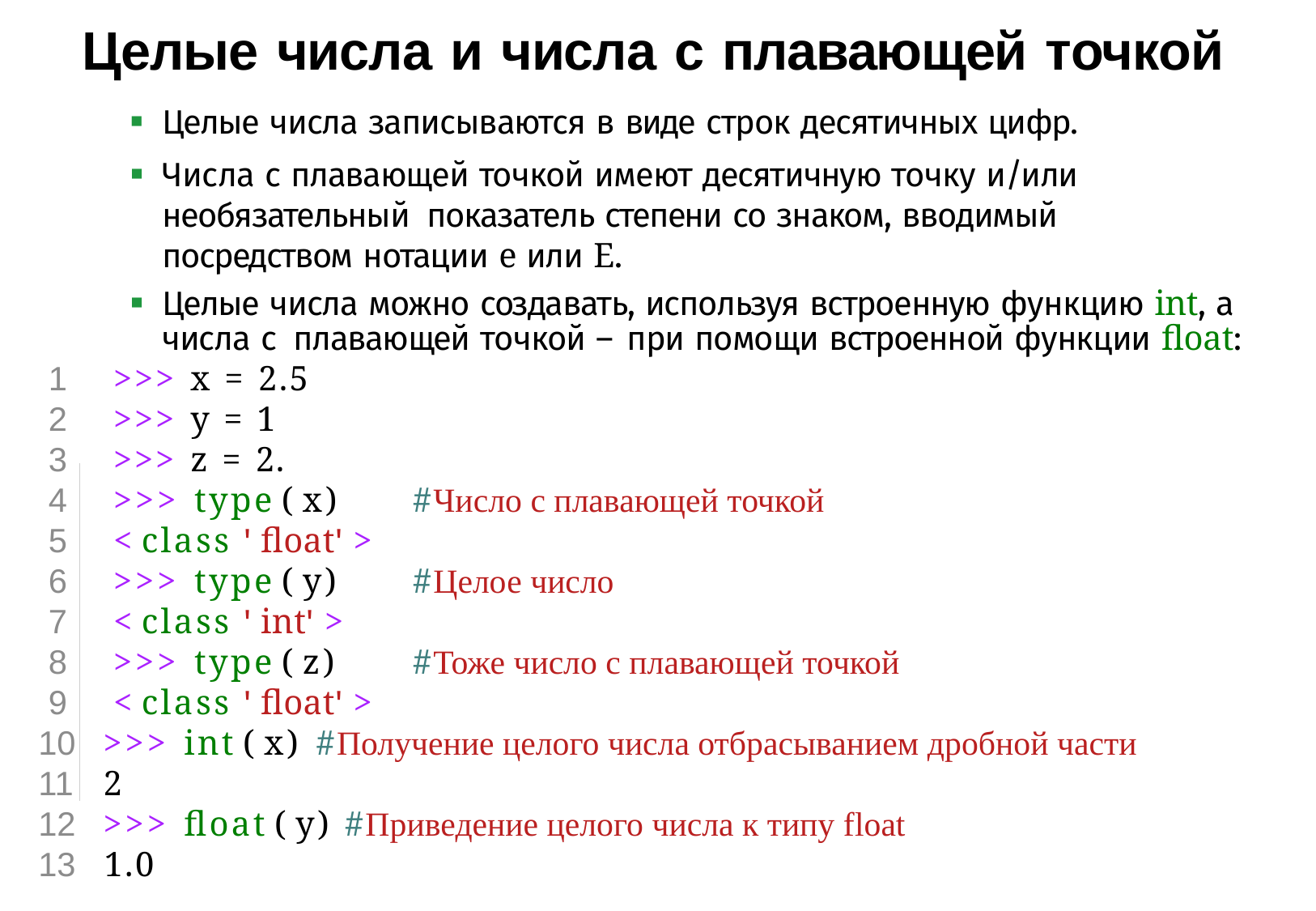

# Целые числа и числа с плавающей точкой
Целые числа записываются в виде строк десятичных цифр.
Числа с плавающей точкой имеют десятичную точку и/или необязательный  показатель степени со знаком, вводимый посредством нотации e или E.
Целые числа можно создавать, используя встроенную функцию int, а числа с  плавающей точкой – при помощи встроенной функции float:
1	>>> x = 2.5
2	>>> y = 1
3	>>> z = 2.
4	>>>  type ( x)	#Число с плавающей точкой
5	< class 'float'>
6	>>>  type ( y)	#Целое число
7	< class 'int'>
8	>>>  type ( z)	#Тоже число с плавающей точкой
9	< class 'float'>
10	>>>  int ( x)	#Получение целого числа отбрасыванием дробной части
11	2
12	>>>  float ( y) #Приведение целого числа к типу float
13	1.0